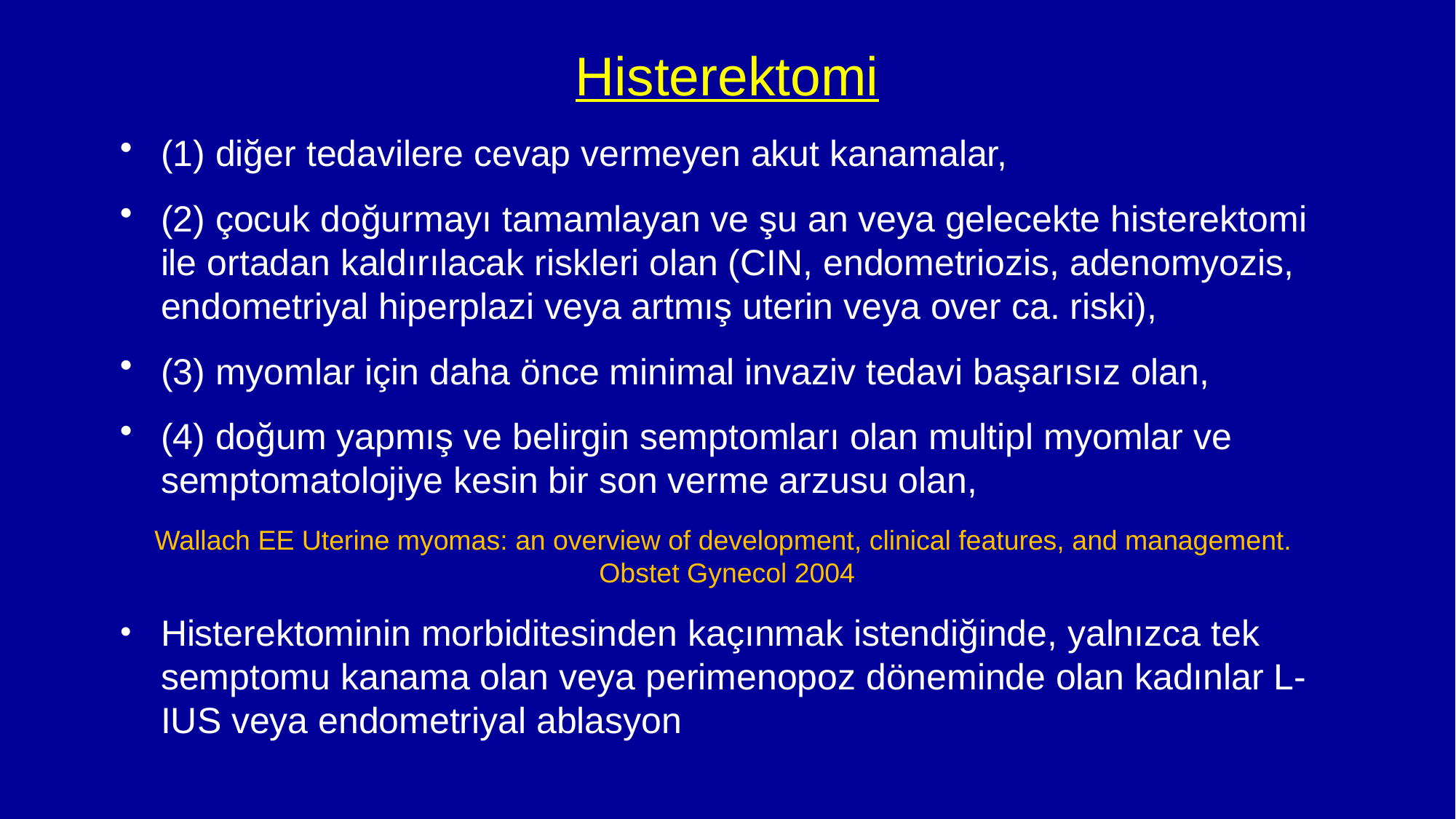

# Histerektomi
(1) diğer tedavilere cevap vermeyen akut kanamalar,
(2) çocuk doğurmayı tamamlayan ve şu an veya gelecekte histerektomi ile ortadan kaldırılacak riskleri olan (CIN, endometriozis, adenomyozis, endometriyal hiperplazi veya artmış uterin veya over ca. riski),
(3) myomlar için daha önce minimal invaziv tedavi başarısız olan,
(4) doğum yapmış ve belirgin semptomları olan multipl myomlar ve semptomatolojiye kesin bir son verme arzusu olan,
Wallach EE Uterine myomas: an overview of development, clinical features, and management.  Obstet Gynecol 2004
Histerektominin morbiditesinden kaçınmak istendiğinde, yalnızca tek semptomu kanama olan veya perimenopoz döneminde olan kadınlar L-IUS veya endometriyal ablasyon